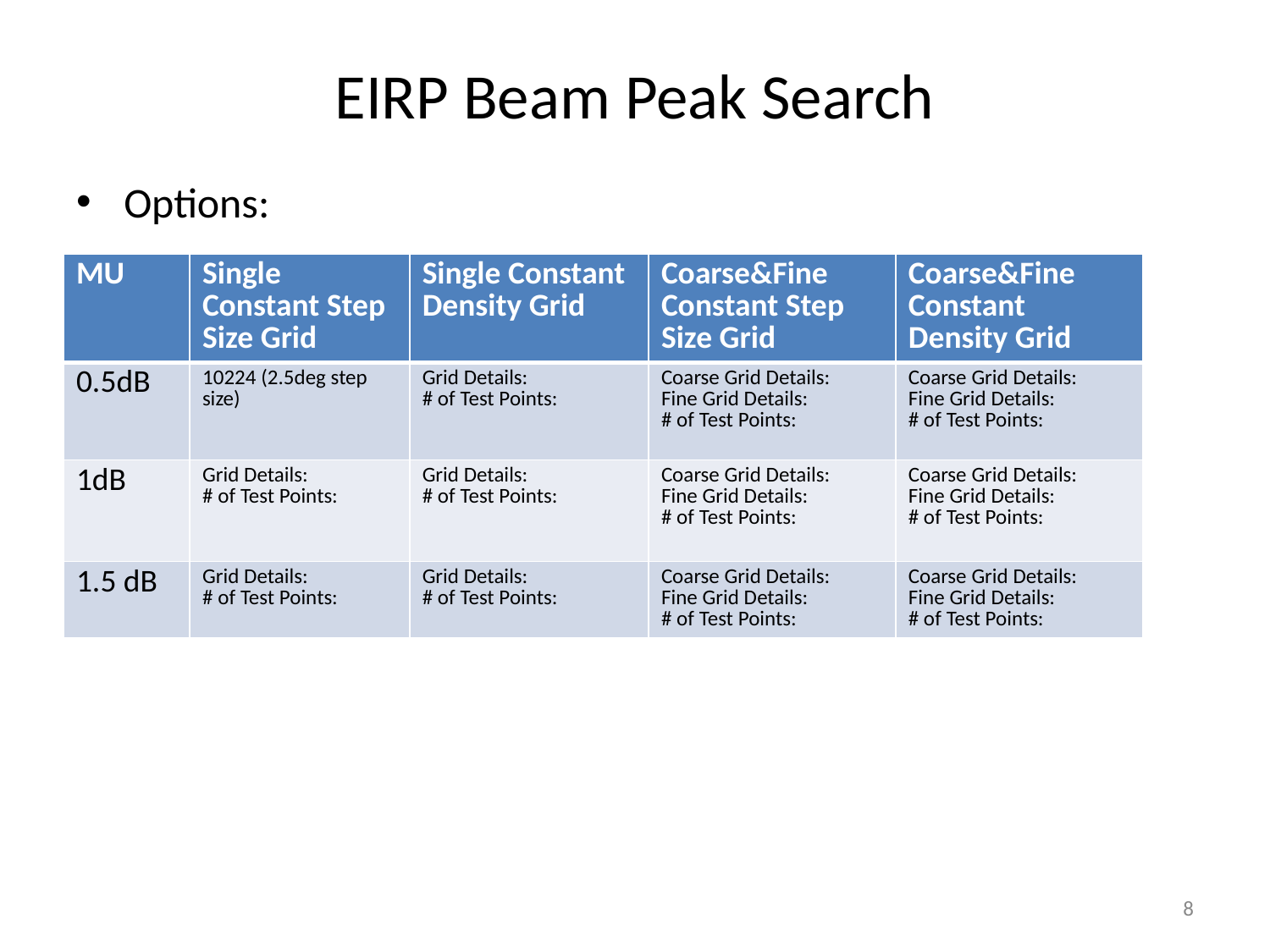

# EIRP Beam Peak Search
Options:

| MU | Single Constant Step Size Grid | Single Constant Density Grid | Coarse&Fine Constant Step Size Grid | Coarse&Fine Constant Density Grid |
| --- | --- | --- | --- | --- |
| 0.5dB | 10224 (2.5deg step size) | Grid Details: # of Test Points: | Coarse Grid Details: Fine Grid Details: # of Test Points: | Coarse Grid Details: Fine Grid Details: # of Test Points: |
| 1dB | Grid Details: # of Test Points: | Grid Details: # of Test Points: | Coarse Grid Details: Fine Grid Details: # of Test Points: | Coarse Grid Details: Fine Grid Details: # of Test Points: |
| 1.5 dB | Grid Details: # of Test Points: | Grid Details: # of Test Points: | Coarse Grid Details: Fine Grid Details: # of Test Points: | Coarse Grid Details: Fine Grid Details: # of Test Points: |

8